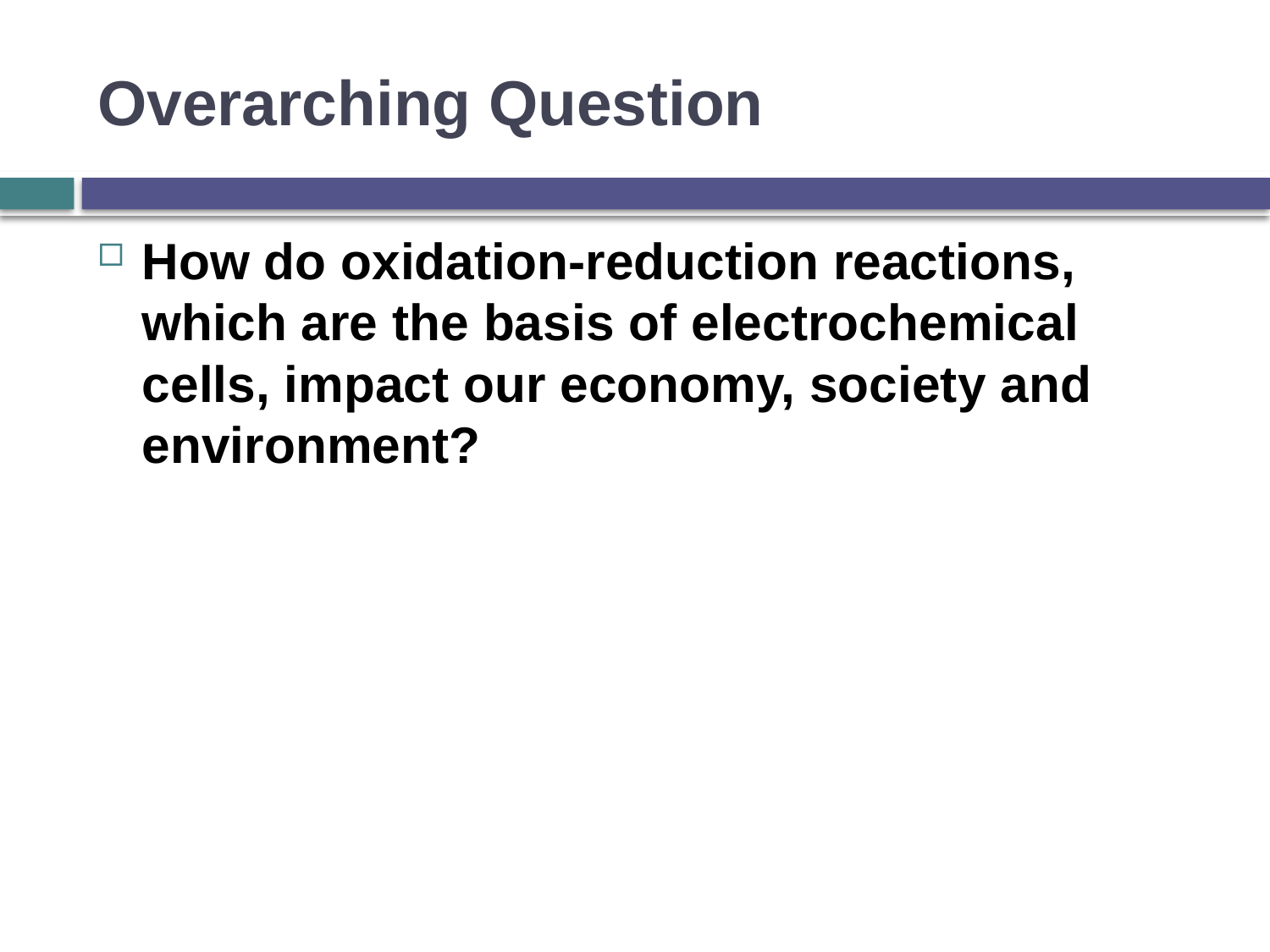

# Overarching Question
How do oxidation-reduction reactions, which are the basis of electrochemical cells, impact our economy, society and environment?